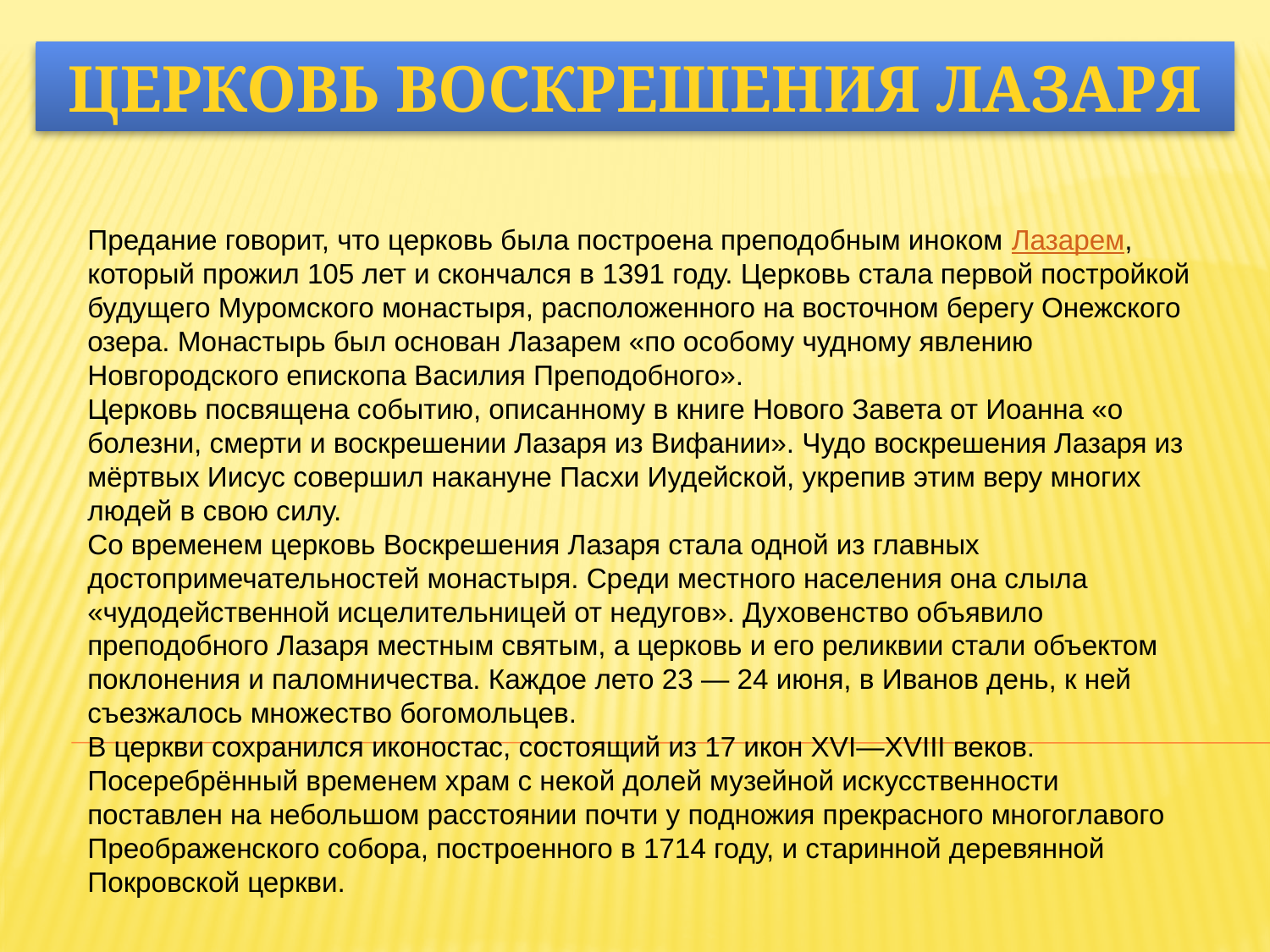

Церковь воскрешения Лазаря
Предание говорит, что церковь была построена преподобным иноком Лазарем, который прожил 105 лет и скончался в 1391 году. Церковь стала первой постройкой будущего Муромского монастыря, расположенного на восточном берегу Онежского озера. Монастырь был основан Лазарем «по особому чудному явлению Новгородского епископа Василия Преподобного».
Церковь посвящена событию, описанному в книге Нового Завета от Иоанна «о болезни, смерти и воскрешении Лазаря из Вифании». Чудо воскрешения Лазаря из мёртвых Иисус совершил накануне Пасхи Иудейской, укрепив этим веру многих людей в свою силу.
Со временем церковь Воскрешения Лазаря стала одной из главных достопримечательностей монастыря. Среди местного населения она слыла «чудодейственной исцелительницей от недугов». Духовенство объявило преподобного Лазаря местным святым, а церковь и его реликвии стали объектом поклонения и паломничества. Каждое лето 23 — 24 июня, в Иванов день, к ней съезжалось множество богомольцев.
В церкви сохранился иконостас, состоящий из 17 икон XVI—XVIII веков.
Посеребрённый временем храм с некой долей музейной искусственности поставлен на небольшом расстоянии почти у подножия прекрасного многоглавого Преображенского собора, построенного в 1714 году, и старинной деревянной Покровской церкви.